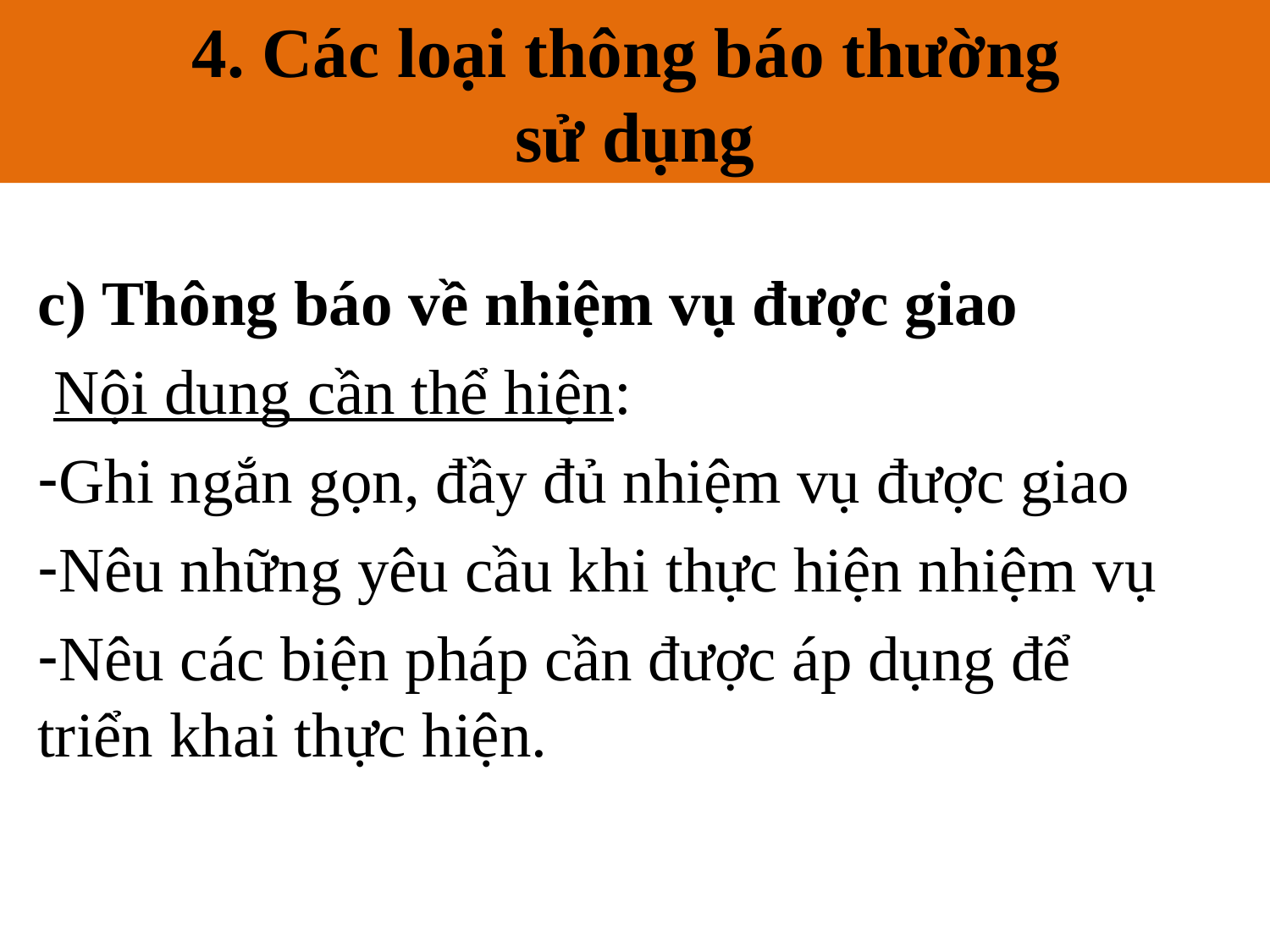

4. Các loại thông báo thường
sử dụng
# 4. Các loại thông báo thường sử dụng
c) Thông báo về nhiệm vụ được giao
 Nội dung cần thể hiện:
Ghi ngắn gọn, đầy đủ nhiệm vụ được giao
Nêu những yêu cầu khi thực hiện nhiệm vụ
Nêu các biện pháp cần được áp dụng để triển khai thực hiện.